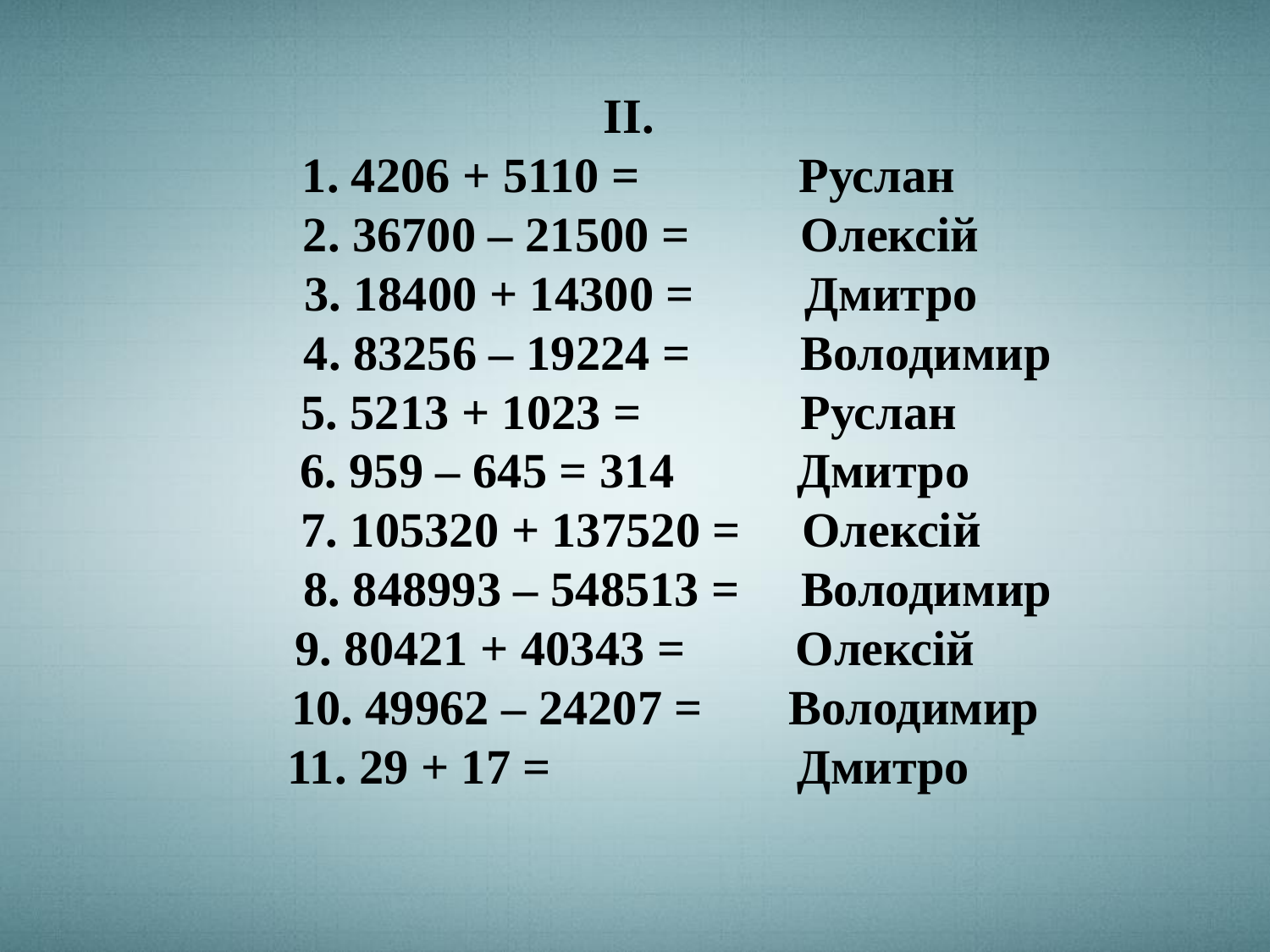

ІІ.
1. 4206 + 5110 =             Руслан
  2. 36700 – 21500 =         Олексій
  3. 18400 + 14300 =         Дмитро
        4. 83256 – 19224 =         Володимир
5. 5213 + 1023 =             Руслан
 6. 959 – 645 = 314          Дмитро
 7. 105320 + 137520 =     Олексій
       8. 848993 – 548513 =     Володимир
 9. 80421 + 40343 =         Олексій
      10. 49962 – 24207 =       Володимир
11. 29 + 17 =                    Дмитро